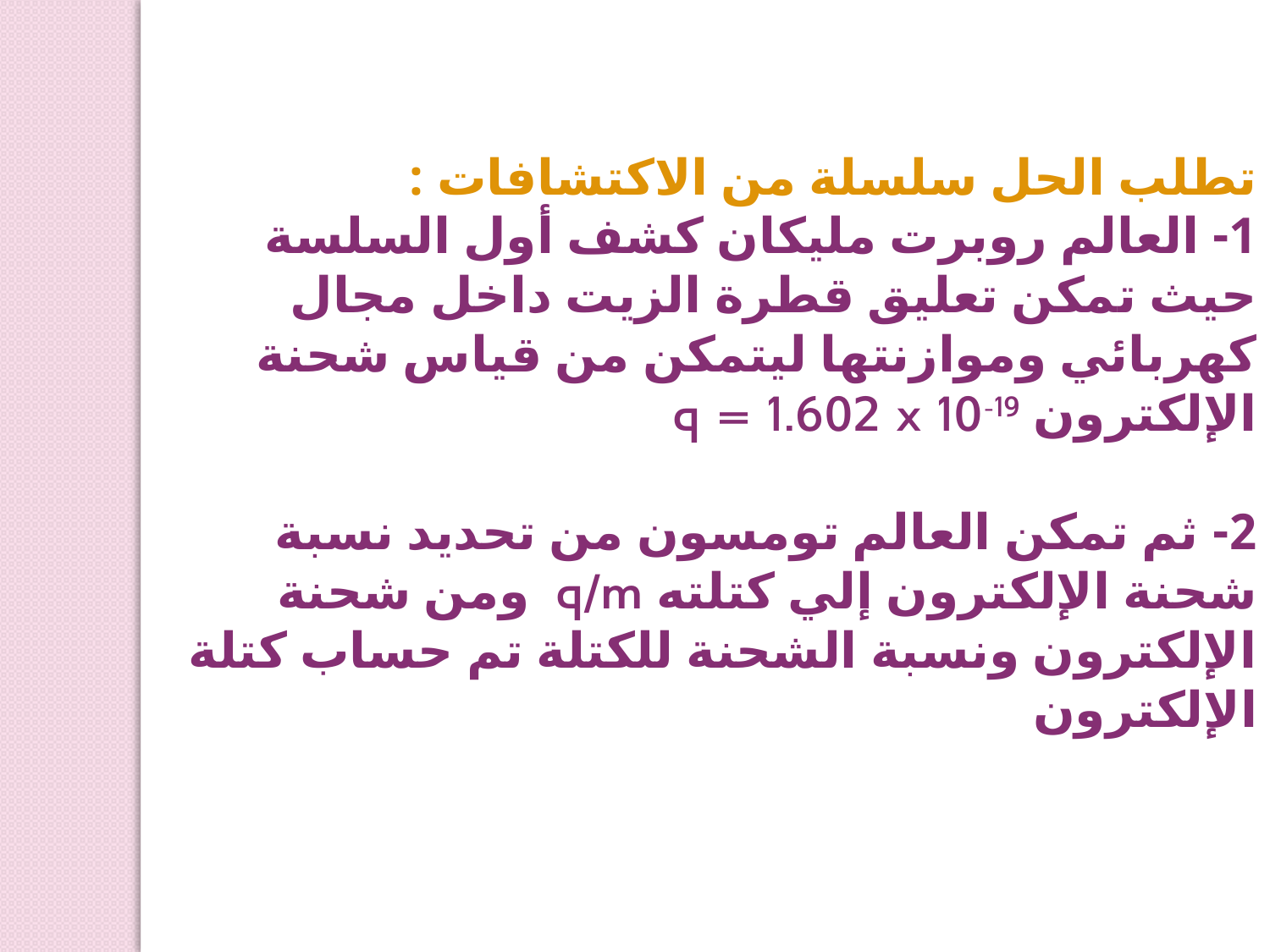

تطلب الحل سلسلة من الاكتشافات :
1- العالم روبرت مليكان كشف أول السلسة حيث تمكن تعليق قطرة الزيت داخل مجال كهربائي وموازنتها ليتمكن من قياس شحنة الإلكترون q = 1.602 x 10-19

2- ثم تمكن العالم تومسون من تحديد نسبة شحنة الإلكترون إلي كتلته q/m  ومن شحنة الإلكترون ونسبة الشحنة للكتلة تم حساب كتلة الإلكترون